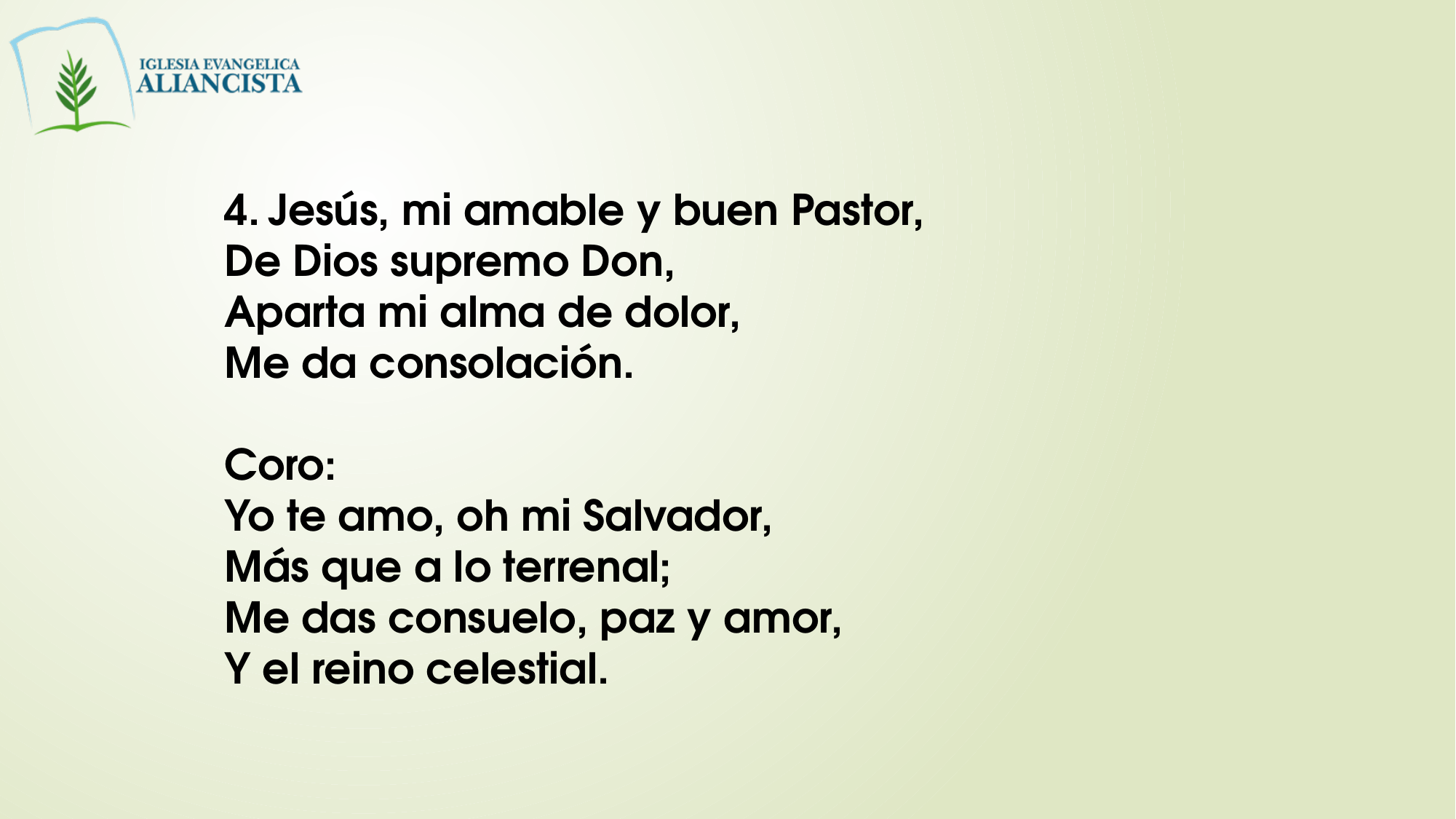

4. Jesús, mi amable y buen Pastor,
De Dios supremo Don,
Aparta mi alma de dolor,
Me da consolación.

Coro:
Yo te amo, oh mi Salvador,
Más que a lo terrenal;
Me das consuelo, paz y amor,
Y el reino celestial.